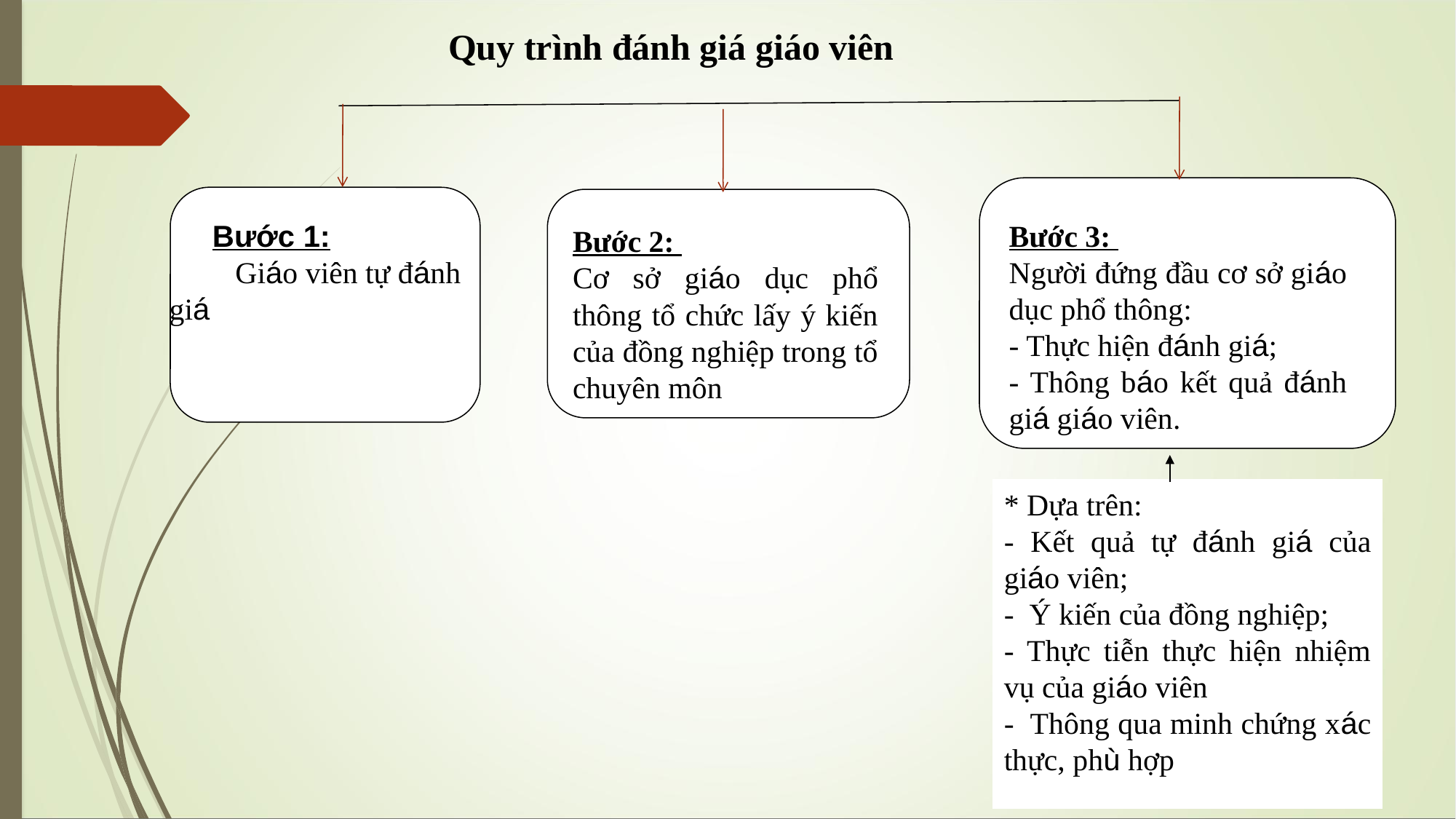

Quy trình đánh giá giáo viên

Bước 1:
   Giáo viên tự đánh giá

Bước 3:
Người đứng đầu cơ sở giáo dục phổ thông:
- Thực hiện đánh giá;
- Thông báo kết quả đánh giá giáo viên.

Bước 2:
Cơ sở giáo dục phổ thông tổ chức lấy ý kiến của đồng nghiệp trong tổ chuyên môn

* Dựa trên:
- Kết quả tự đánh giá của giáo viên;
-  Ý kiến của đồng nghiệp;
- Thực tiễn thực hiện nhiệm vụ của giáo viên
-  Thông qua minh chứng xác thực, phù hợp